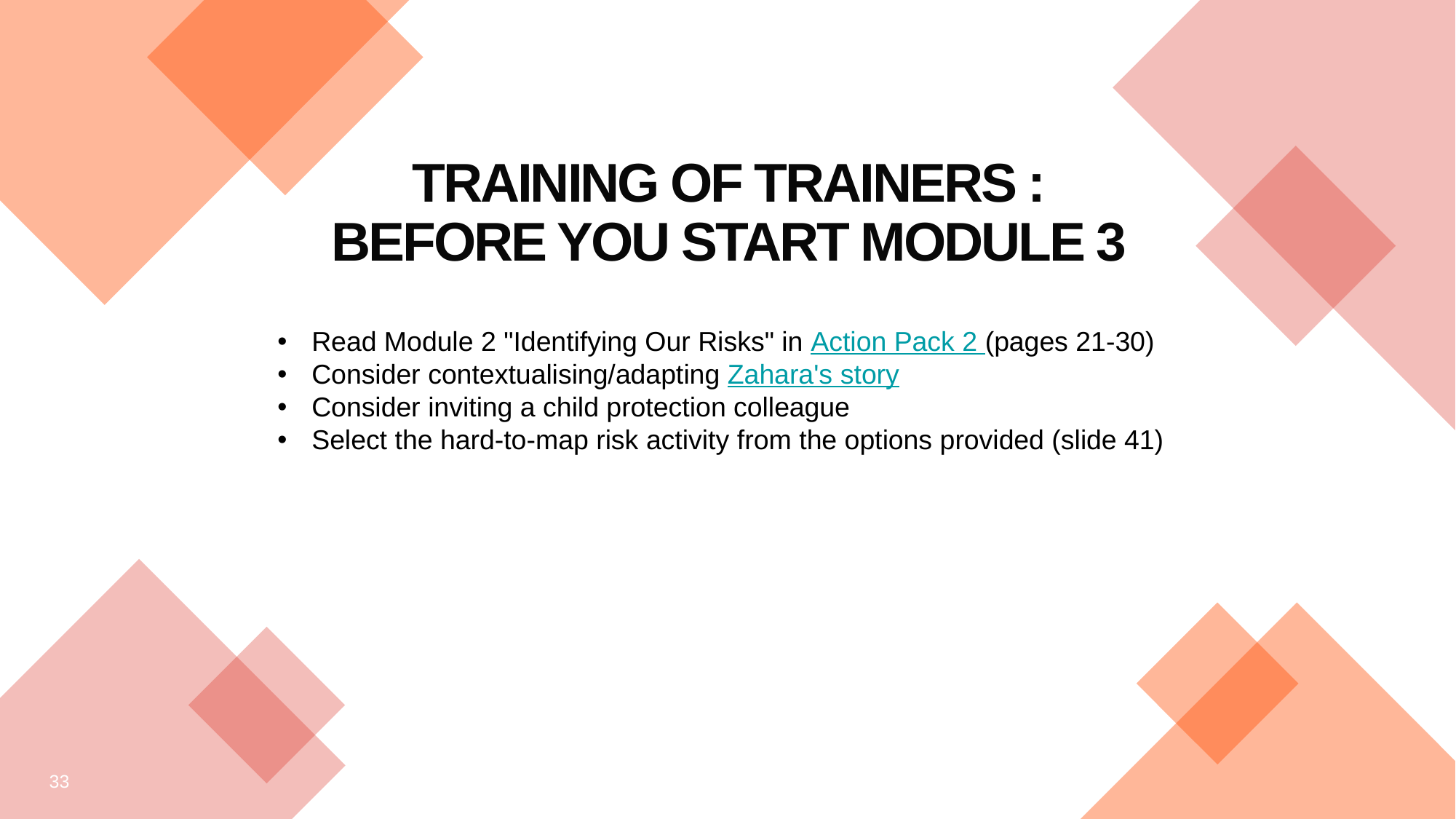

# TRAINING OF TRAINERS : Before you start module 3

Read Module 2 "Identifying Our Risks" in Action Pack 2 (pages 21-30)
Consider contextualising/adapting Zahara's story
Consider inviting a child protection colleague
Select the hard-to-map risk activity from the options provided (slide 41)

33